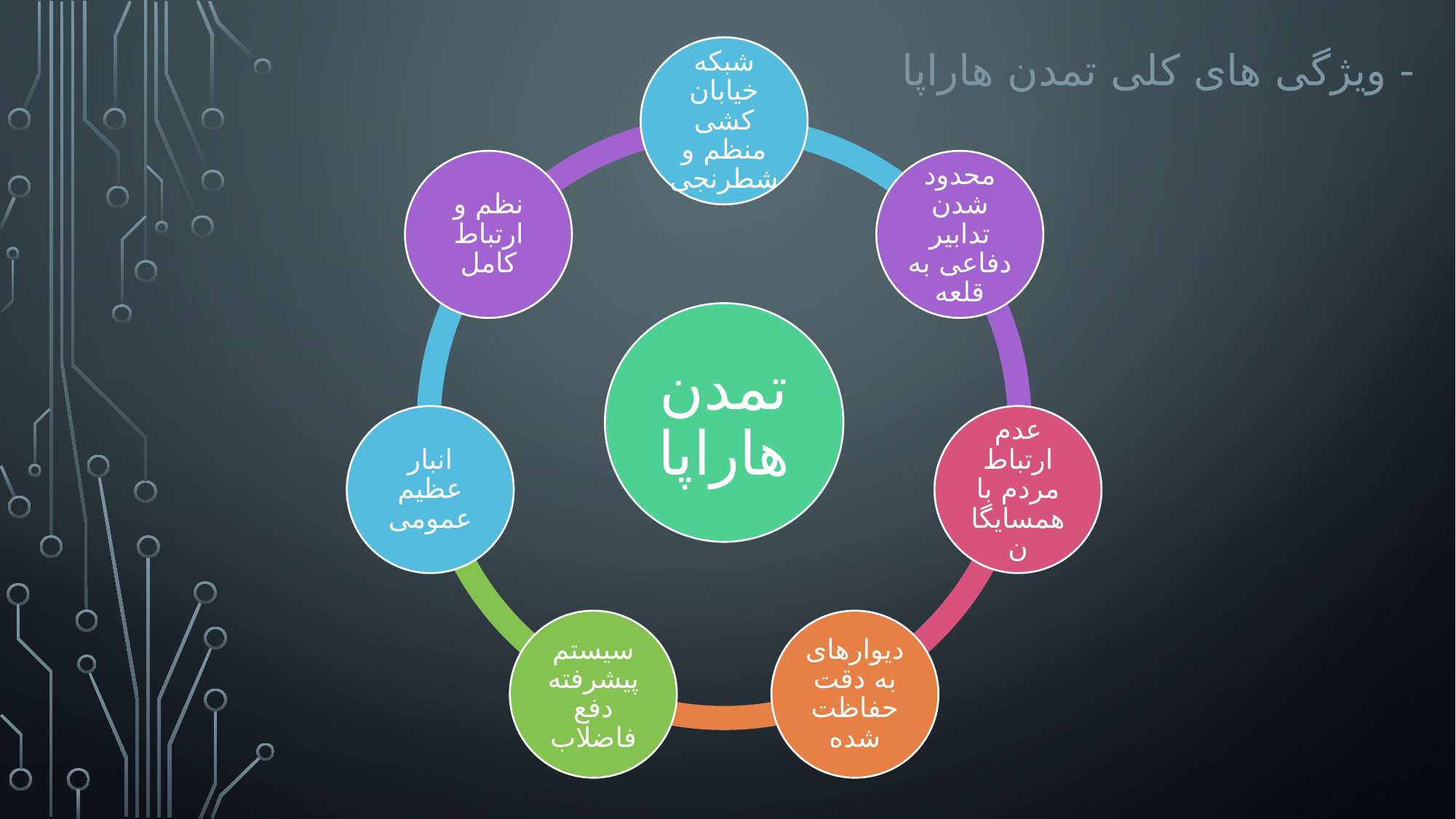

- ویژگی های کلی تمدن هاراپا

تمدن هاراپا
شبکه خیابان کشی منظم و شطرنجی
محدود شدن تدابیر دفاعی به قلعه
عدم ارتباط مردم با همسایگان
دیوارهای به دقت حفاظت شده
سیستم پیشرفته دفع فاضلاب
انبار عظیم عمومی
نظم و ارتباط کامل